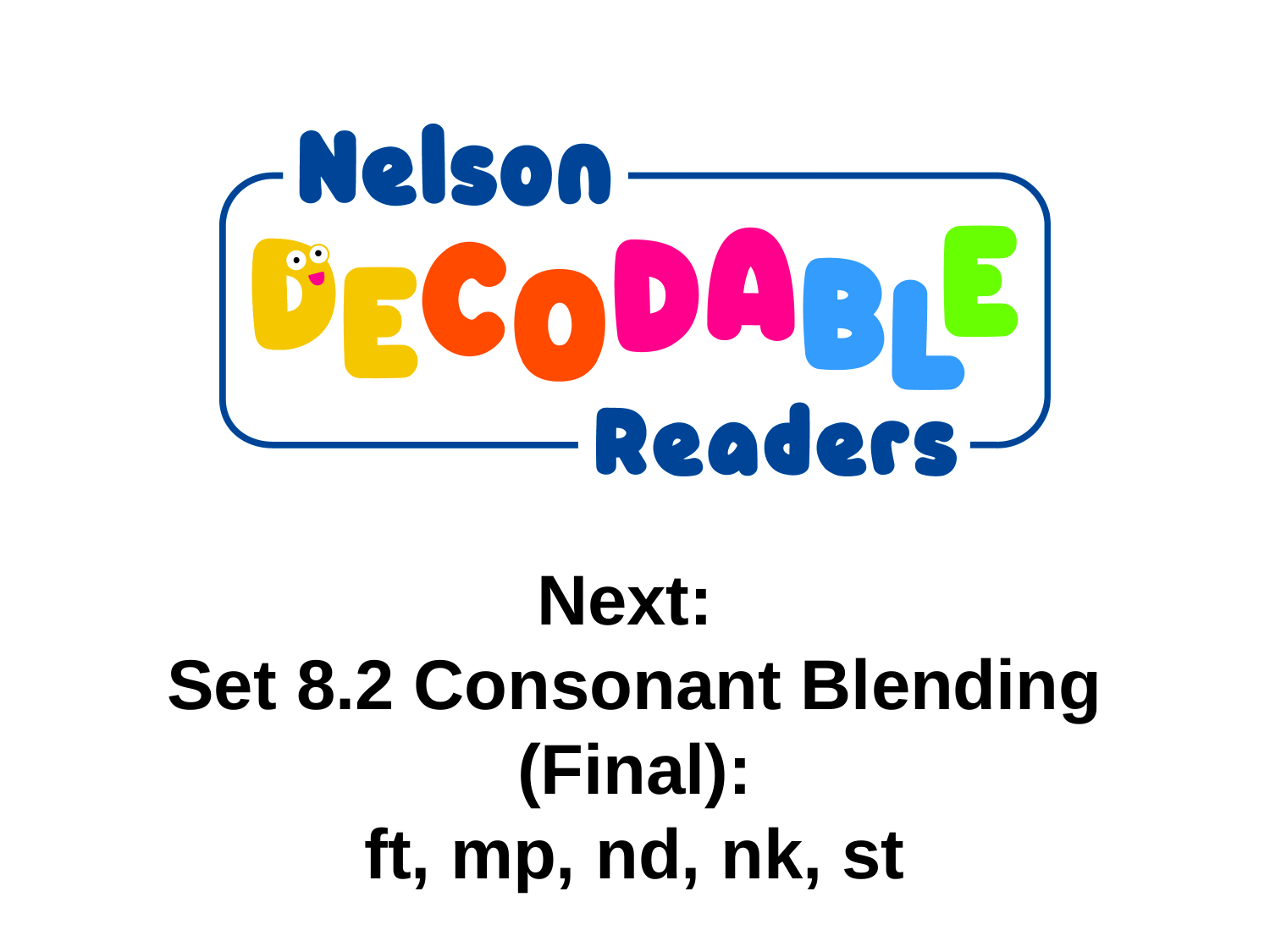

Next:
Set 8.2 Consonant Blending (Final):
ft, mp, nd, nk, st